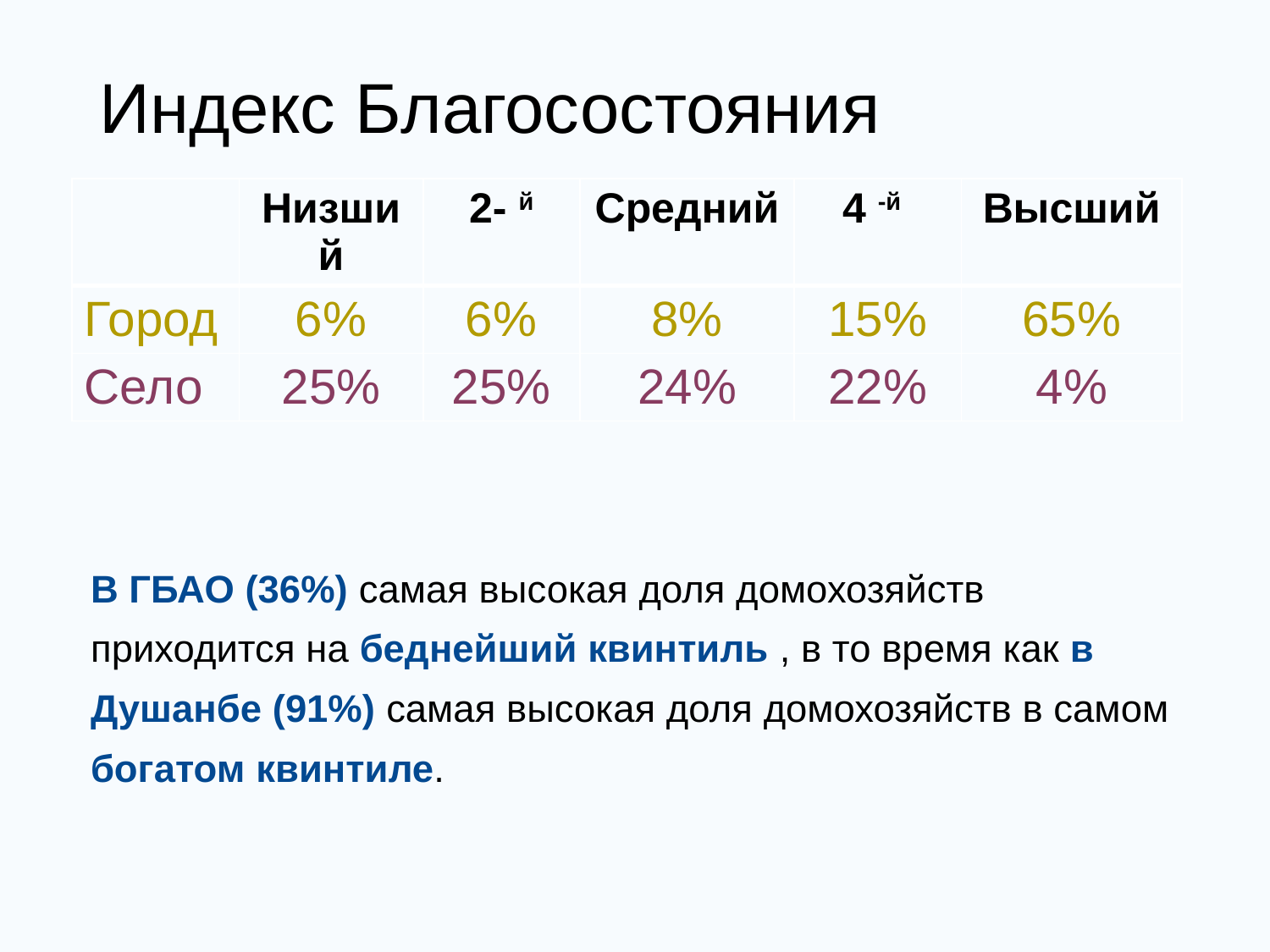

# Индекс Благосостояния
|  | Низший | 2- й | Средний | 4 -й | Высший |
| --- | --- | --- | --- | --- | --- |
| Город | 6% | 6% | 8% | 15% | 65% |
| Село | 25% | 25% | 24% | 22% | 4% |
В ГБАО (36%) самая высокая доля домохозяйств приходится на беднейший квинтиль , в то время как в Душанбе (91%) самая высокая доля домохозяйств в самом богатом квинтиле.